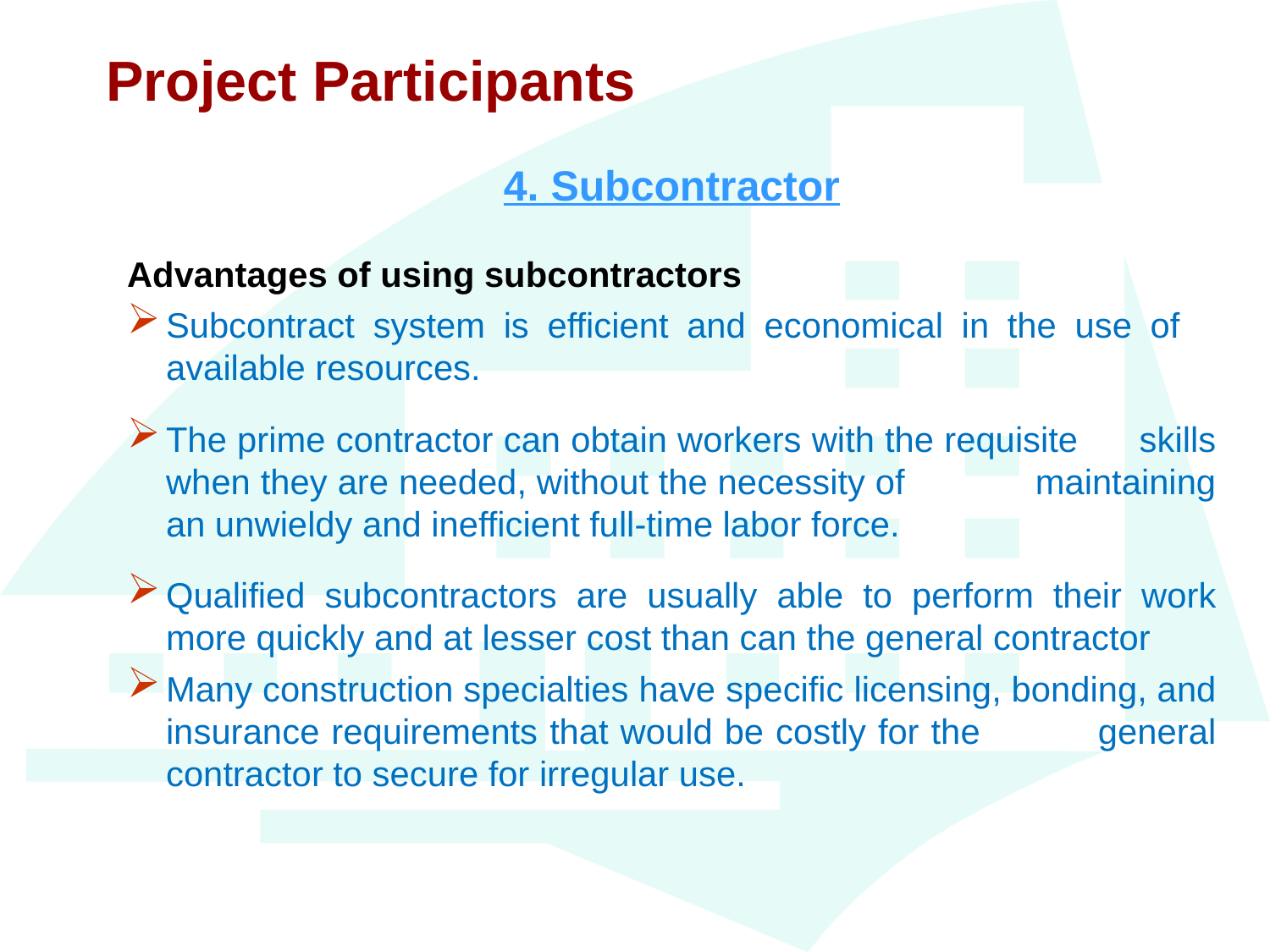

Project Participants
4. Subcontractor

Advantages of using subcontractors
Subcontract system is efficient and economical in the use of   available resources.

The prime contractor can obtain workers with the requisite      skills when they are needed, without the necessity of             maintaining an unwieldy and inefficient full-time labor force.

Qualified subcontractors are usually able to perform their work more quickly and at lesser cost than can the general contractor
Many construction specialties have specific licensing, bonding, and insurance requirements that would be costly for the          general contractor to secure for irregular use.

6